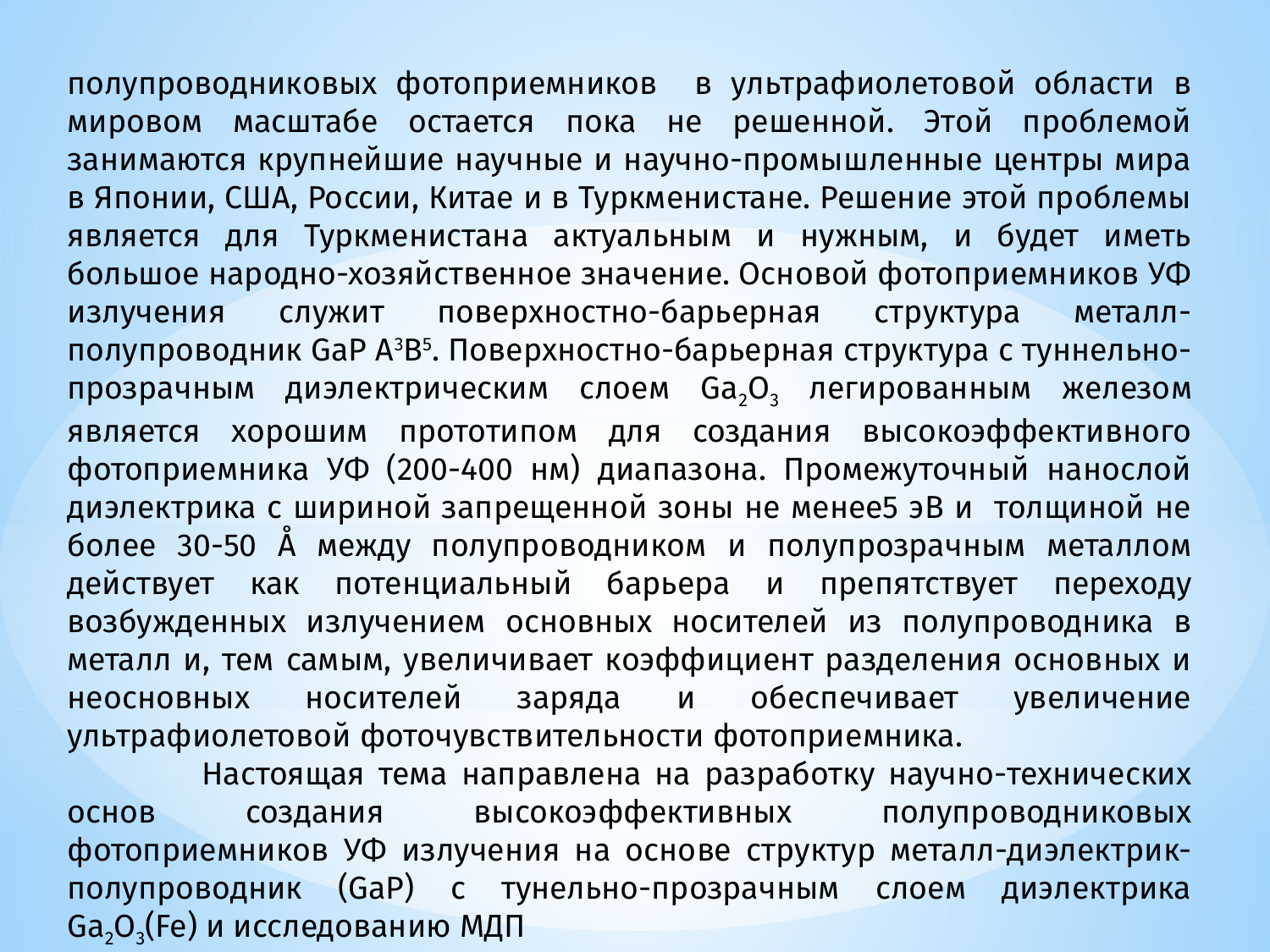

полупроводниковых фотоприемников  в ультрафиолетовой области в мировом масштабе остается пока не решенной. Этой проблемой занимаются крупнейшие научные и научно-промышленные центры мира в Японии, США, России, Китае и в Туркменистане. Решение этой проблемы является для Туркменистана актуальным и нужным, и будет иметь большое народно-хозяйственное значение. Основой фотоприемников УФ излучения служит поверхностно-барьерная структура металл-полупроводник GaP A3B5. Поверхностно-барьерная структура с туннельно-прозрачным диэлектрическим слоем Ga2O3 легированным железом является хорошим прототипом для создания высокоэффективного фотоприемника УФ (200-400 нм) диапазона. Промежуточный нанослой диэлектрика с шириной запрещенной зоны не менее5 эВ и  толщиной не более 30-50 Å между полупроводником и полупрозрачным металлом действует как потенциальный барьера и препятствует переходу возбужденных излучением основных носителей из полупроводника в металл и, тем самым, увеличивает коэффициент разделения основных и неосновных носителей заряда и обеспечивает увеличение ультрафиолетовой фоточувствительности фотоприемника.
          Настоящая тема направлена на разработку научно-технических основ создания высокоэффективных полупроводниковых фотоприемников УФ излучения на основе структур металл-диэлектрик-полупроводник (GaP) с тунельно-прозрачным слоем диэлектрика Ga2O3(Fe) и исследованию МДП